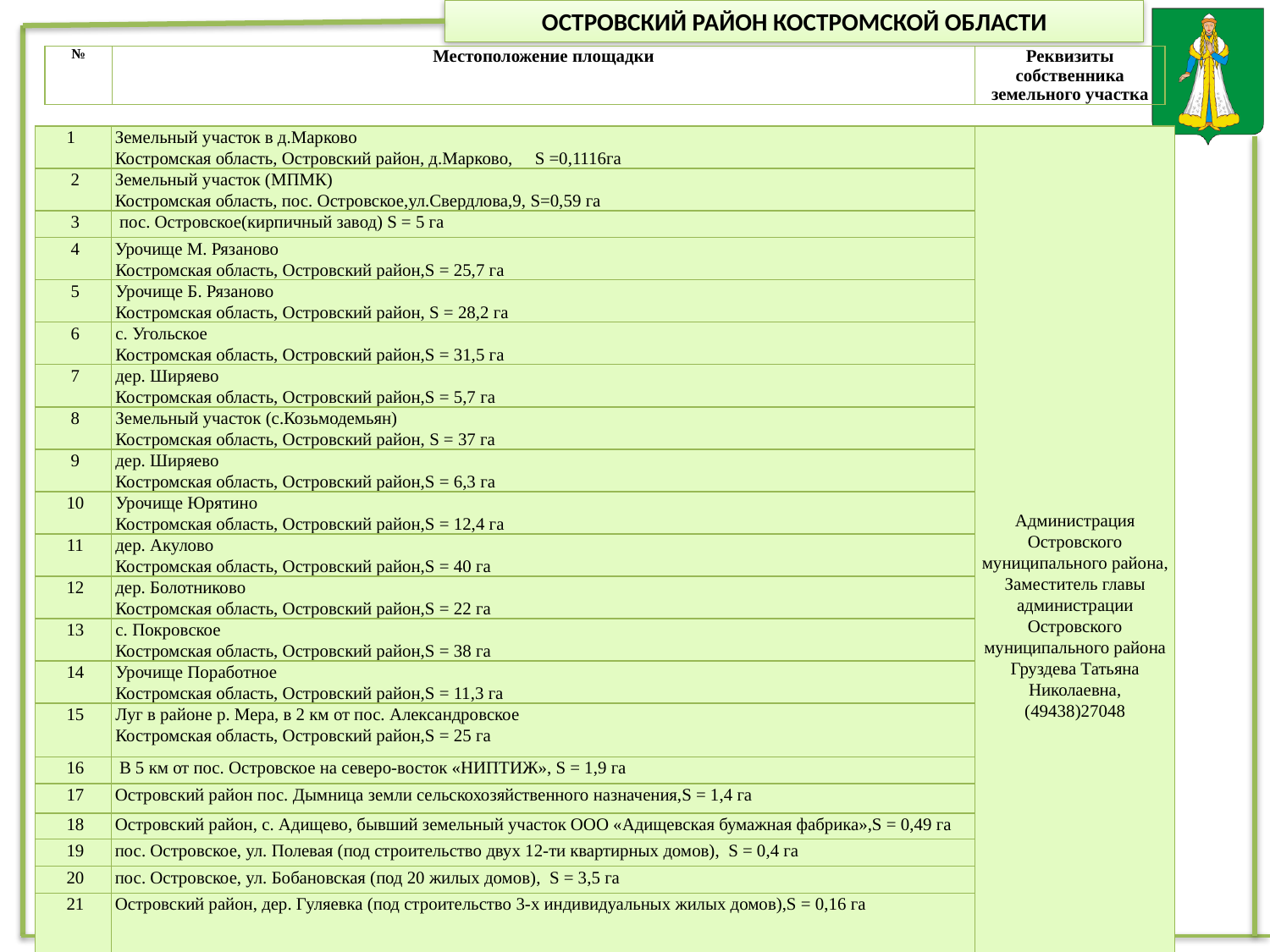

| № | Местоположение площадки | Реквизиты собственника земельного участка |
| --- | --- | --- |
| 1 | Земельный участок в д.Марково Костромская область, Островский район, д.Марково, S =0,1116га | Администрация Островского муниципального района, Заместитель главы администрации Островского муниципального района Груздева Татьяна Николаевна, (49438)27048 |
| --- | --- | --- |
| 2 | Земельный участок (МПМК) Костромская область, пос. Островское,ул.Свердлова,9, S=0,59 га |  |
| 3 | пос. Островское(кирпичный завод) S = 5 га |  |
| 4 | Урочище М. Рязаново Костромская область, Островский район,S = 25,7 га |  |
| 5 | Урочище Б. Рязаново Костромская область, Островский район, S = 28,2 га |  |
| 6 | с. Угольское Костромская область, Островский район,S = 31,5 га |  |
| 7 | дер. Ширяево Костромская область, Островский район,S = 5,7 га |  |
| 8 | Земельный участок (с.Козьмодемьян) Костромская область, Островский район, S = 37 га |  |
| 9 | дер. Ширяево Костромская область, Островский район,S = 6,3 га |  |
| 10 | Урочище Юрятино Костромская область, Островский район,S = 12,4 га |  |
| 11 | дер. Акулово Костромская область, Островский район,S = 40 га |  |
| 12 | дер. Болотниково Костромская область, Островский район,S = 22 га |  |
| 13 | с. Покровское Костромская область, Островский район,S = 38 га |  |
| 14 | Урочище Поработное Костромская область, Островский район,S = 11,3 га |  |
| 15 | Луг в районе р. Мера, в 2 км от пос. Александровское Костромская область, Островский район,S = 25 га |  |
| 16 | В 5 км от пос. Островское на северо-восток «НИПТИЖ», S = 1,9 га |  |
| 17 | Островский район пос. Дымница земли сельскохозяйственного назначения,S = 1,4 га |  |
| 18 | Островский район, с. Адищево, бывший земельный участок ООО «Адищевская бумажная фабрика»,S = 0,49 га |  |
| 19 | пос. Островское, ул. Полевая (под строительство двух 12-ти квартирных домов), S = 0,4 га |  |
| 20 | пос. Островское, ул. Бобановская (под 20 жилых домов), S = 3,5 га |  |
| 21 | Островский район, дер. Гуляевка (под строительство 3-х индивидуальных жилых домов),S = 0,16 га |  |